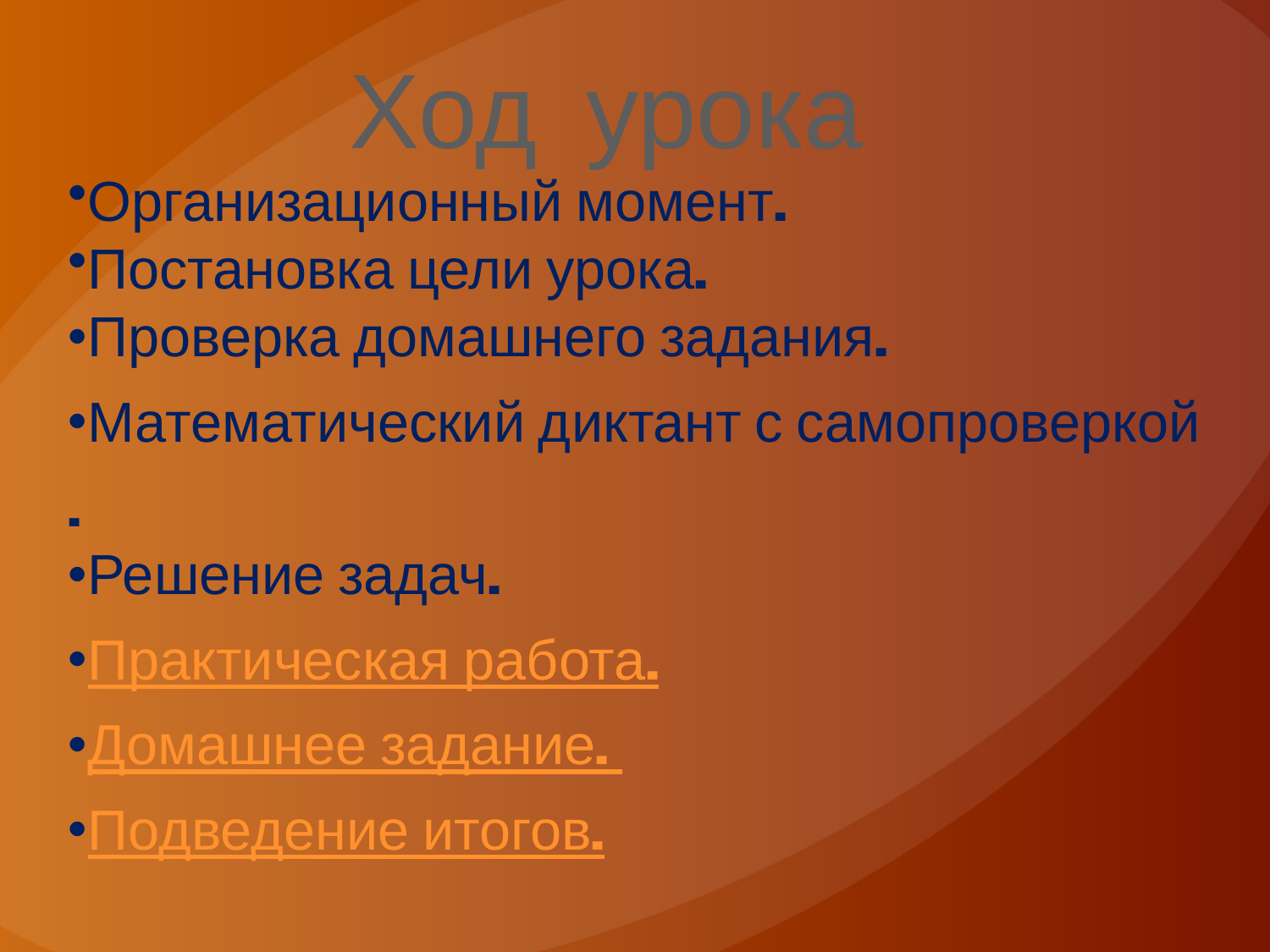

Ход  урока
Организационный момент.
Постановка цели урока.
Проверка домашнего задания.
Математический диктант с самопроверкой.
Решение задач.
Практическая работа.
Домашнее задание.
Подведение итогов.